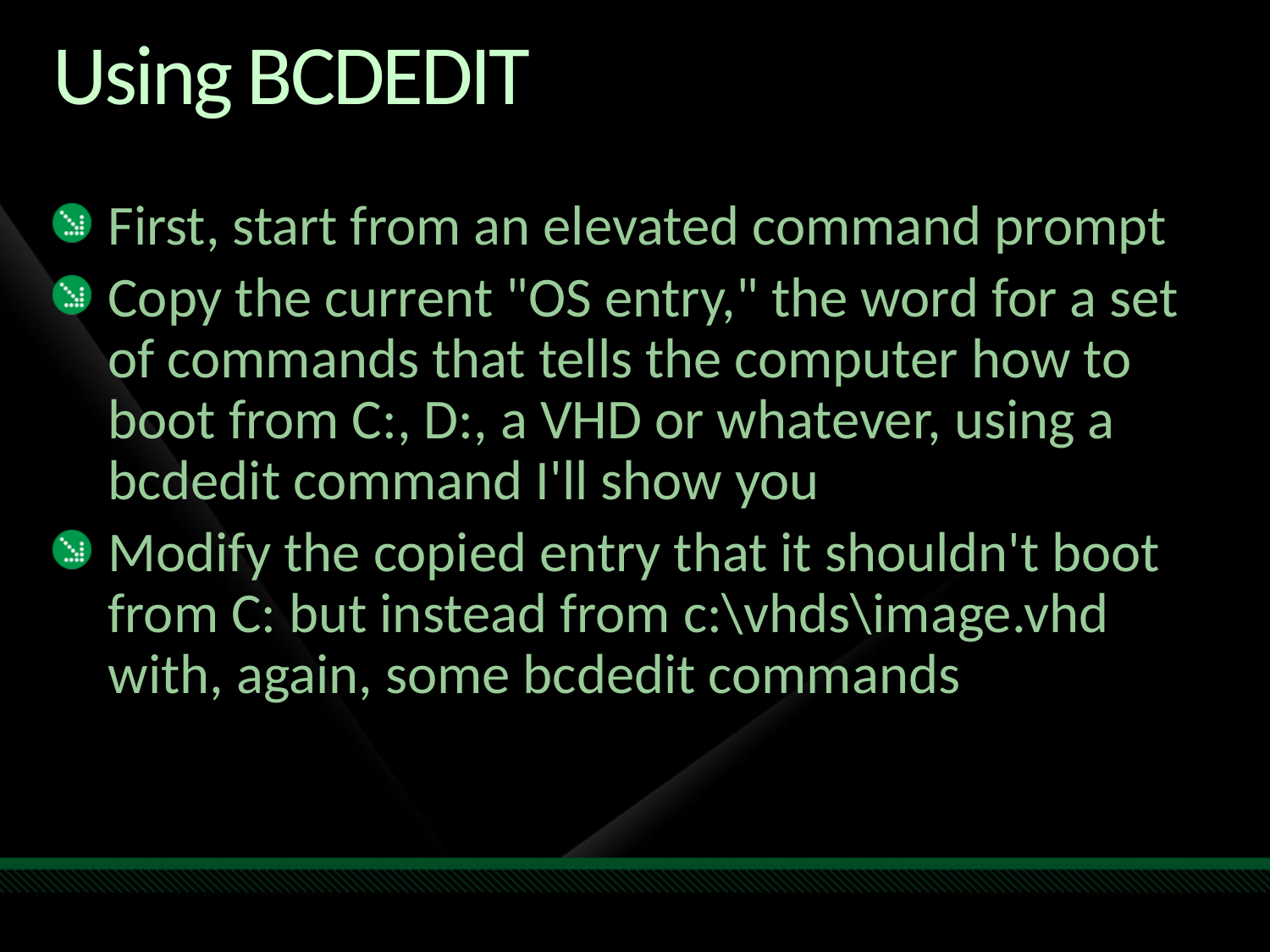

# Using BCDEDIT
First, start from an elevated command prompt
Copy the current "OS entry," the word for a set of commands that tells the computer how to boot from C:, D:, a VHD or whatever, using a bcdedit command I'll show you
Modify the copied entry that it shouldn't boot from C: but instead from c:\vhds\image.vhd with, again, some bcdedit commands